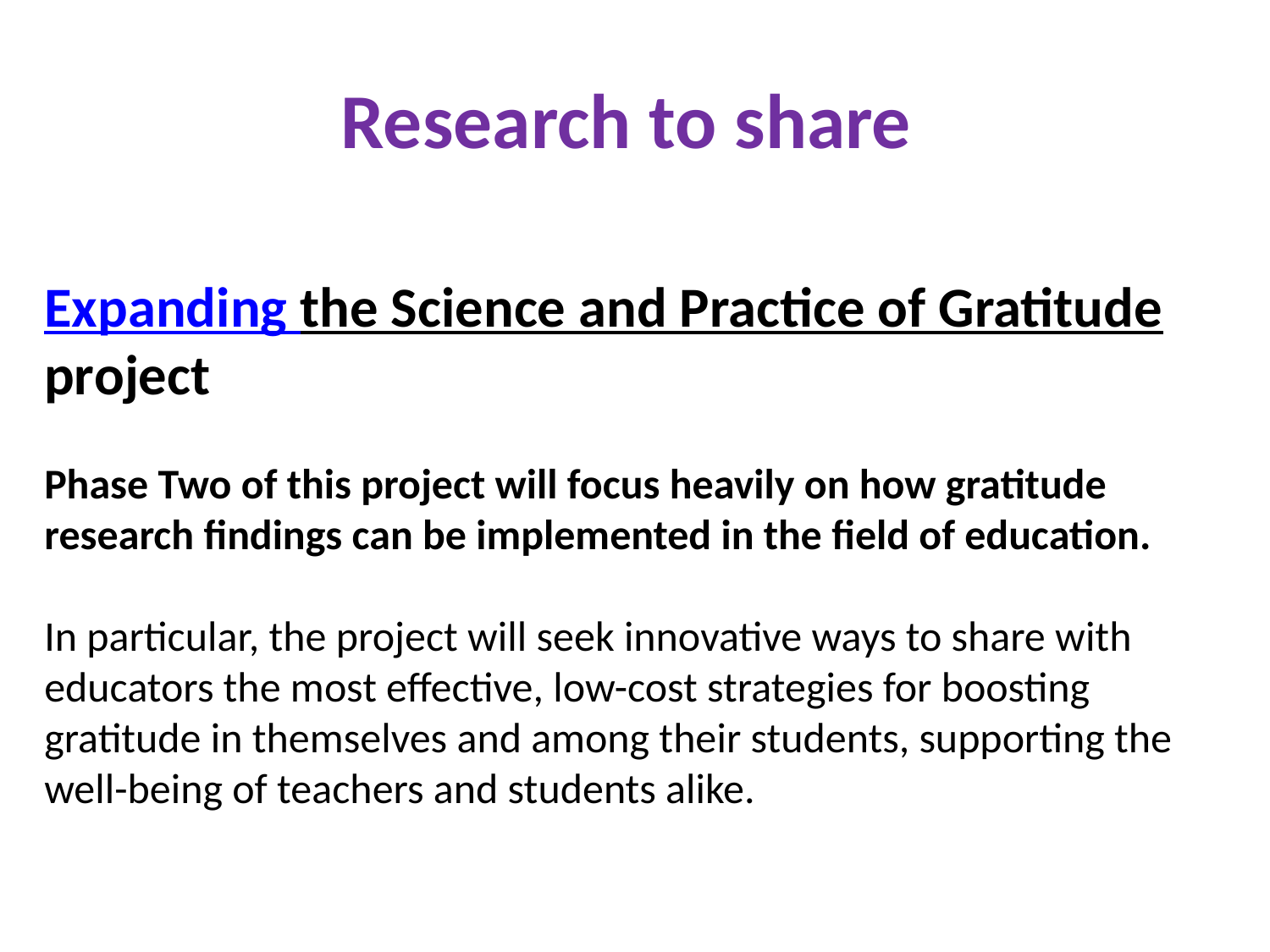

# Research to share
Expanding the Science and Practice of Gratitude
project

Phase Two of this project will focus heavily on how gratitude research findings can be implemented in the field of education.

In particular, the project will seek innovative ways to share with educators the most effective, low-cost strategies for boosting gratitude in themselves and among their students, supporting the well-being of teachers and students alike.